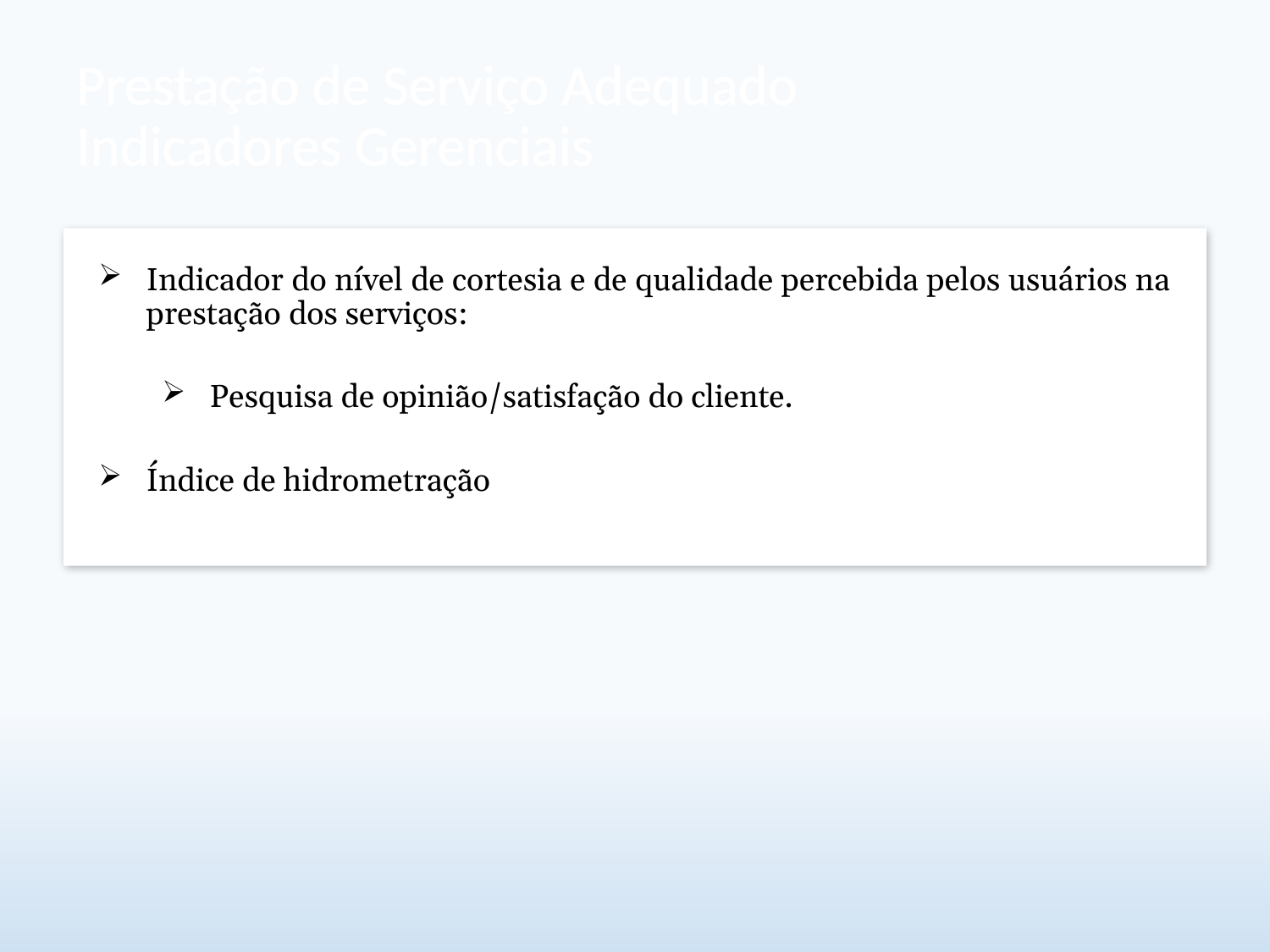

# Prestação de Serviço Adequado Indicadores Gerenciais
Indicador do nível de cortesia e de qualidade percebida pelos usuários na prestação dos serviços:
Pesquisa de opinião/satisfação do cliente.
Índice de hidrometração